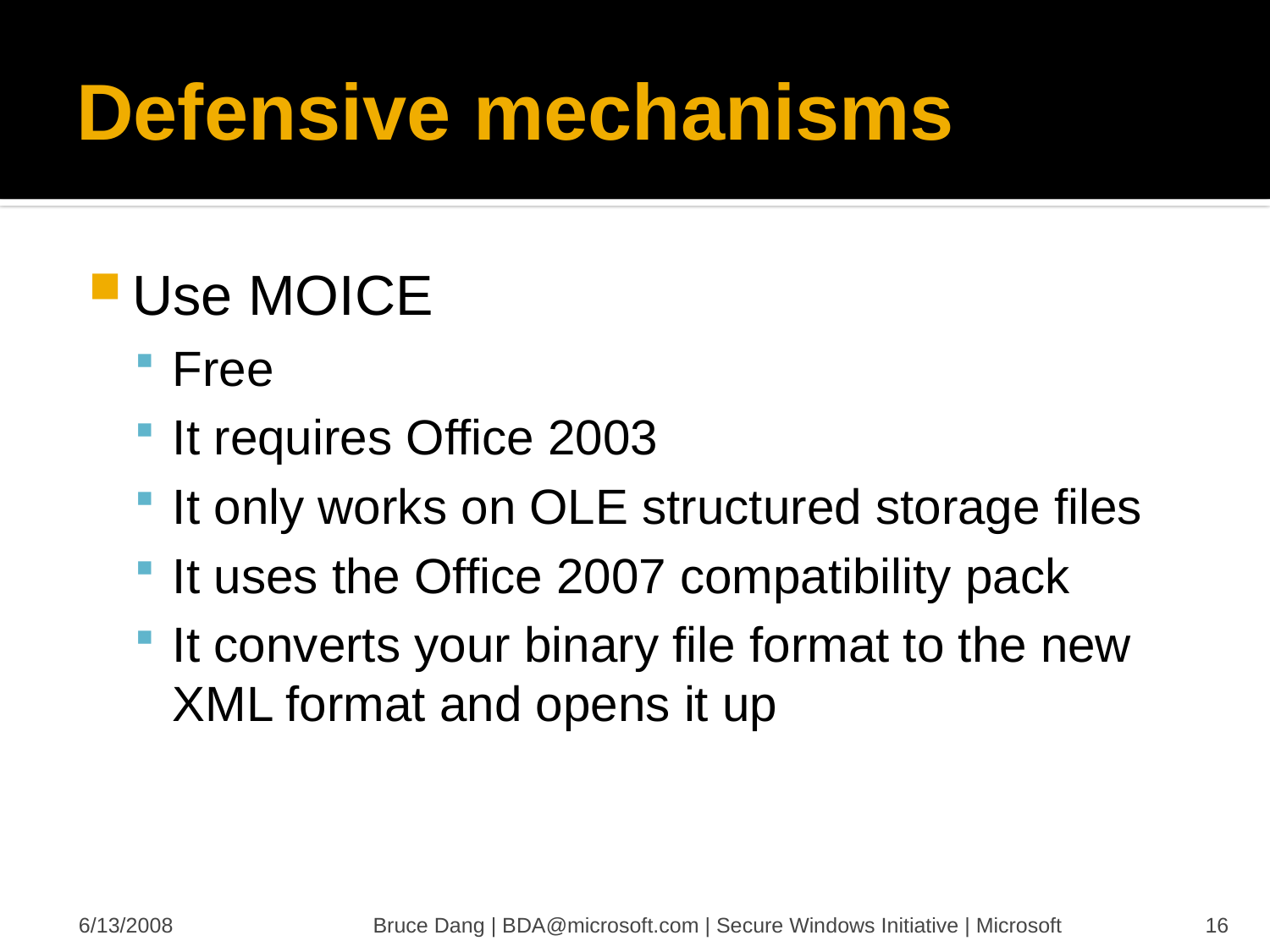

# Defensive mechanisms
Use MOICE
Free
It requires Office 2003
It only works on OLE structured storage files
It uses the Office 2007 compatibility pack
It converts your binary file format to the new XML format and opens it up

6/13/2008
Bruce Dang | BDA@microsoft.com | Secure Windows Initiative | Microsoft
16